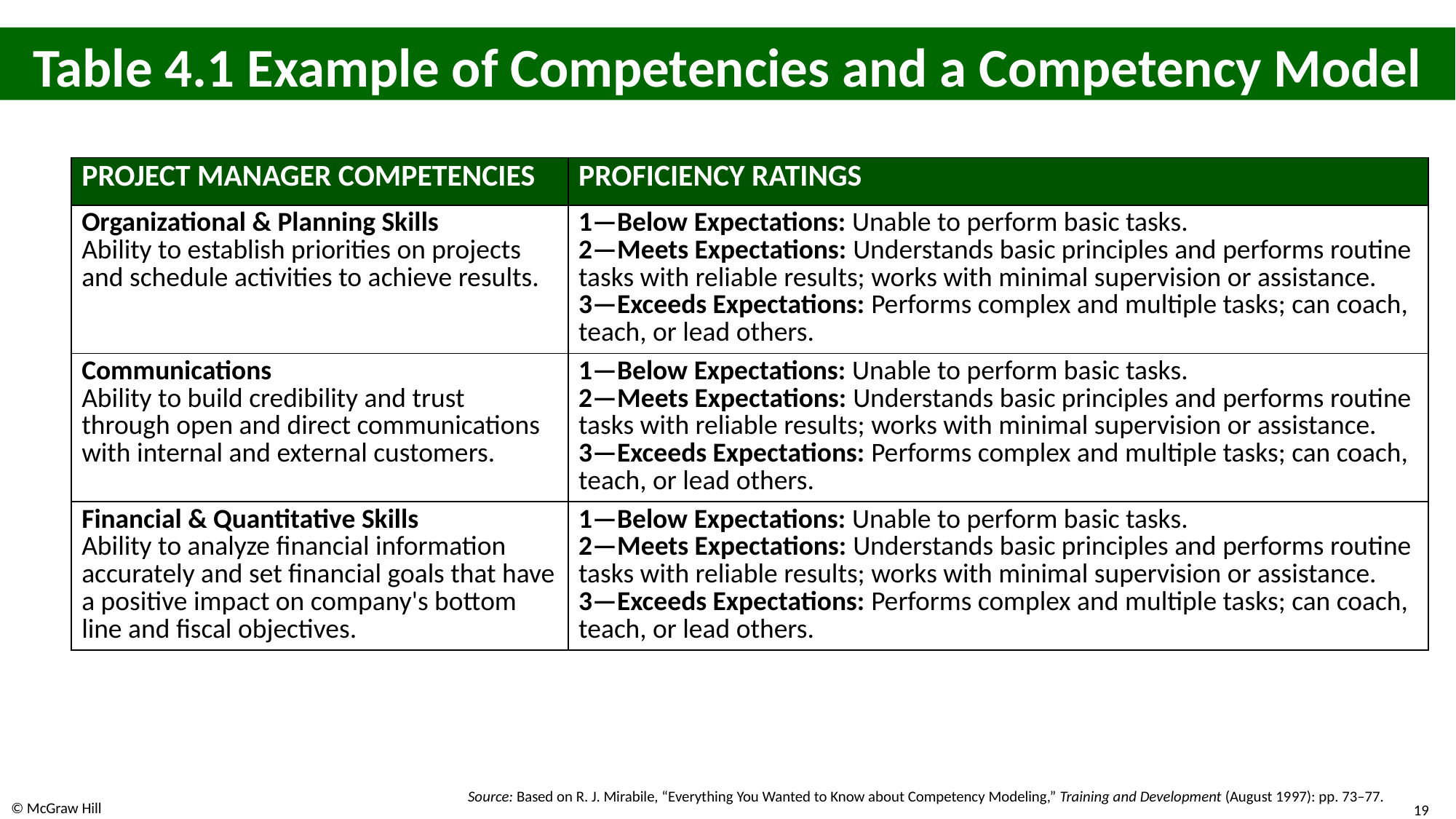

# Table 4.1 Example of Competencies and a Competency Model
| PROJECT MANAGER COMPETENCIES | PROFICIENCY RATINGS |
| --- | --- |
| Organizational & Planning Skills Ability to establish priorities on projects and schedule activities to achieve results. | 1—Below Expectations: Unable to perform basic tasks. 2—Meets Expectations: Understands basic principles and performs routine tasks with reliable results; works with minimal supervision or assistance. 3—Exceeds Expectations: Performs complex and multiple tasks; can coach, teach, or lead others. |
| Communications Ability to build credibility and trust through open and direct communications with internal and external customers. | 1—Below Expectations: Unable to perform basic tasks. 2—Meets Expectations: Understands basic principles and performs routine tasks with reliable results; works with minimal supervision or assistance. 3—Exceeds Expectations: Performs complex and multiple tasks; can coach, teach, or lead others. |
| Financial & Quantitative Skills Ability to analyze financial information accurately and set financial goals that have a positive impact on company's bottom line and fiscal objectives. | 1—Below Expectations: Unable to perform basic tasks. 2—Meets Expectations: Understands basic principles and performs routine tasks with reliable results; works with minimal supervision or assistance. 3—Exceeds Expectations: Performs complex and multiple tasks; can coach, teach, or lead others. |
Source: Based on R. J. Mirabile, “Everything You Wanted to Know about Competency Modeling,” Training and Development (August 19 97): pp. 73–77.